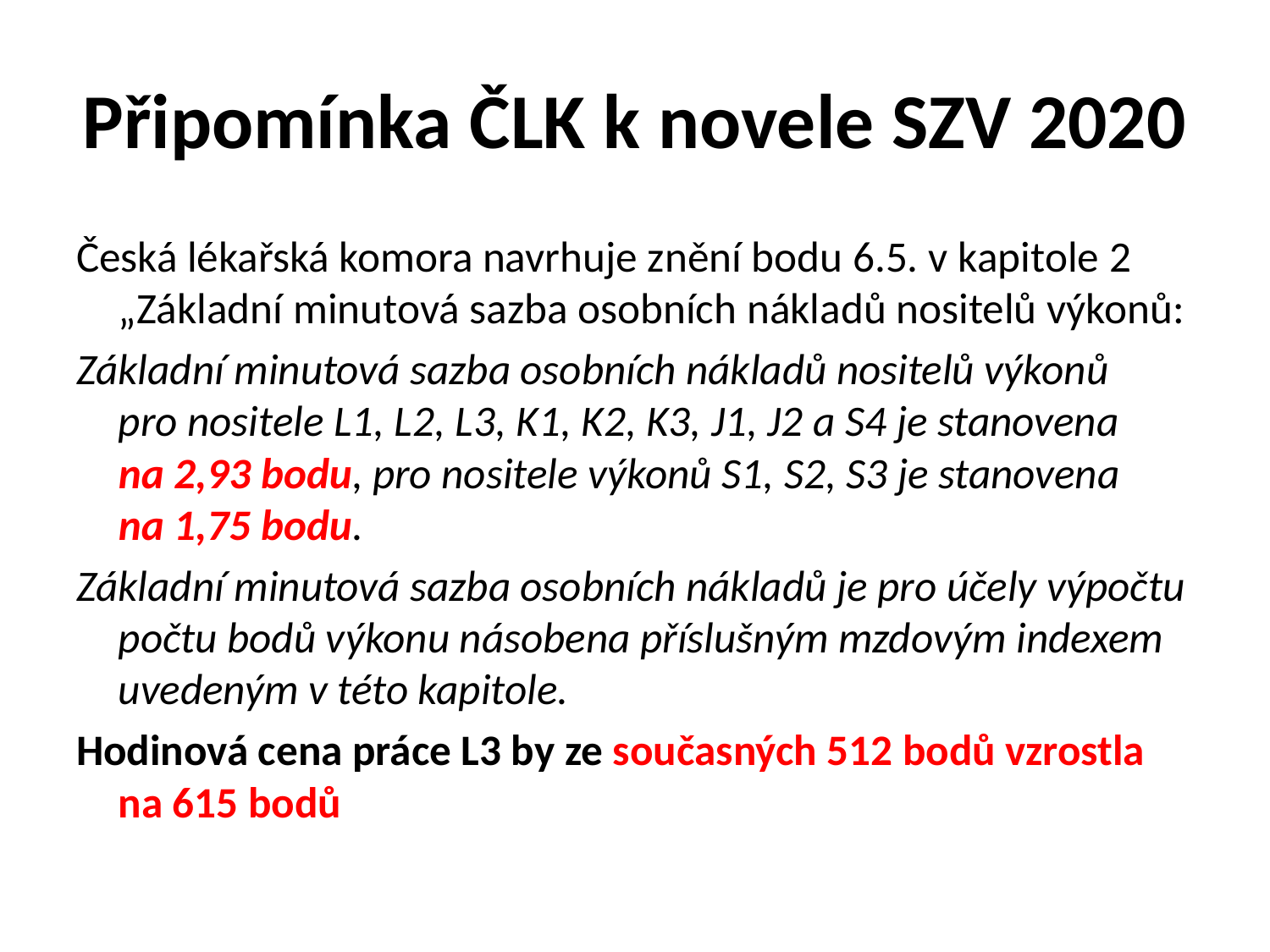

# Připomínka ČLK k novele SZV 2020
Česká lékařská komora navrhuje znění bodu 6.5. v kapitole 2 „Základní minutová sazba osobních nákladů nositelů výkonů:
Základní minutová sazba osobních nákladů nositelů výkonů pro nositele L1, L2, L3, K1, K2, K3, J1, J2 a S4 je stanovena na 2,93 bodu, pro nositele výkonů S1, S2, S3 je stanovena na 1,75 bodu.
Základní minutová sazba osobních nákladů je pro účely výpočtu počtu bodů výkonu násobena příslušným mzdovým indexem uvedeným v této kapitole.
Hodinová cena práce L3 by ze současných 512 bodů vzrostla na 615 bodů